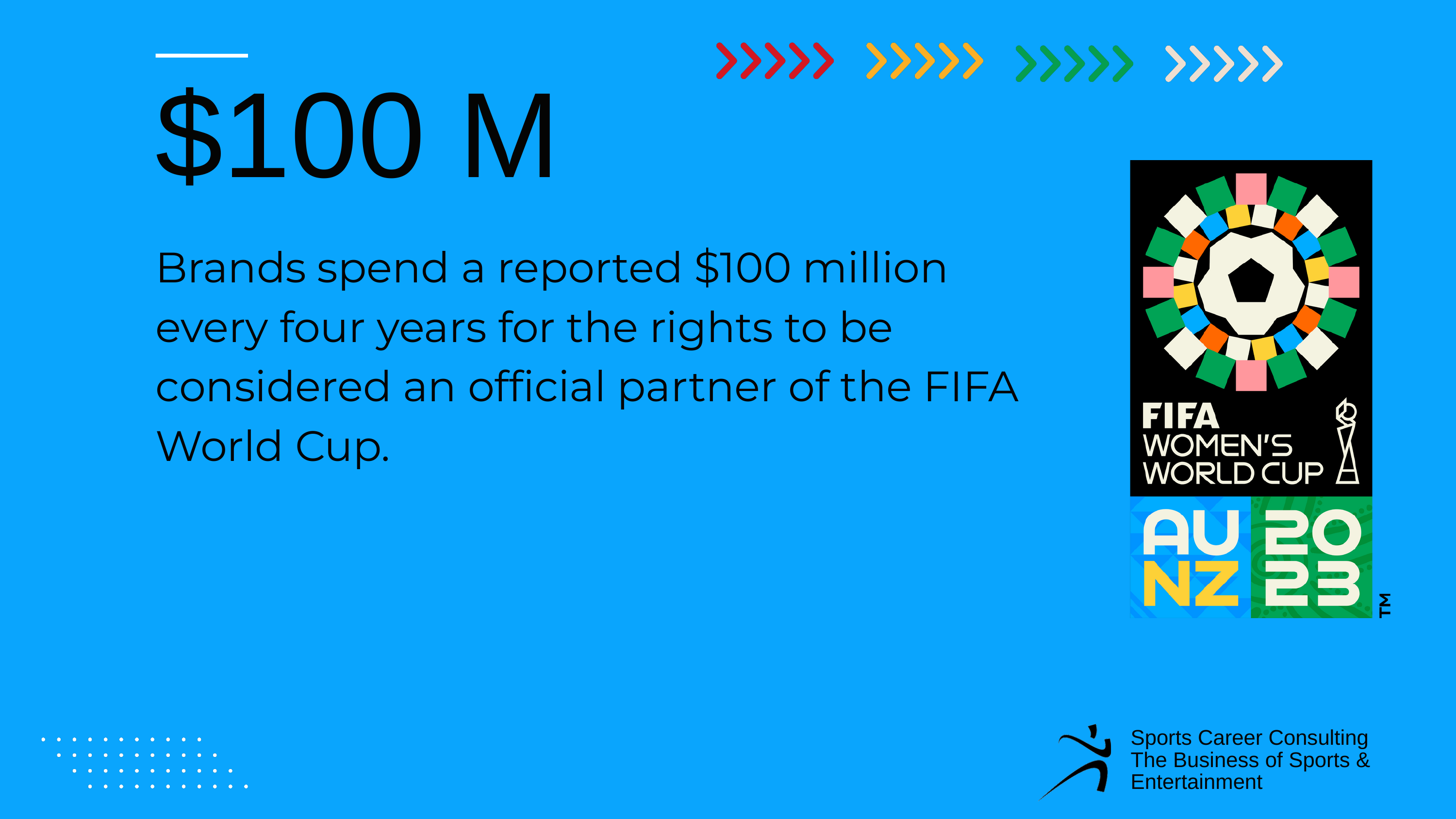

$100 M

Brands spend a reported $100 million every four years for the rights to be considered an official partner of the FIFA World Cup.

Sports Career Consulting
The Business of Sports & Entertainment